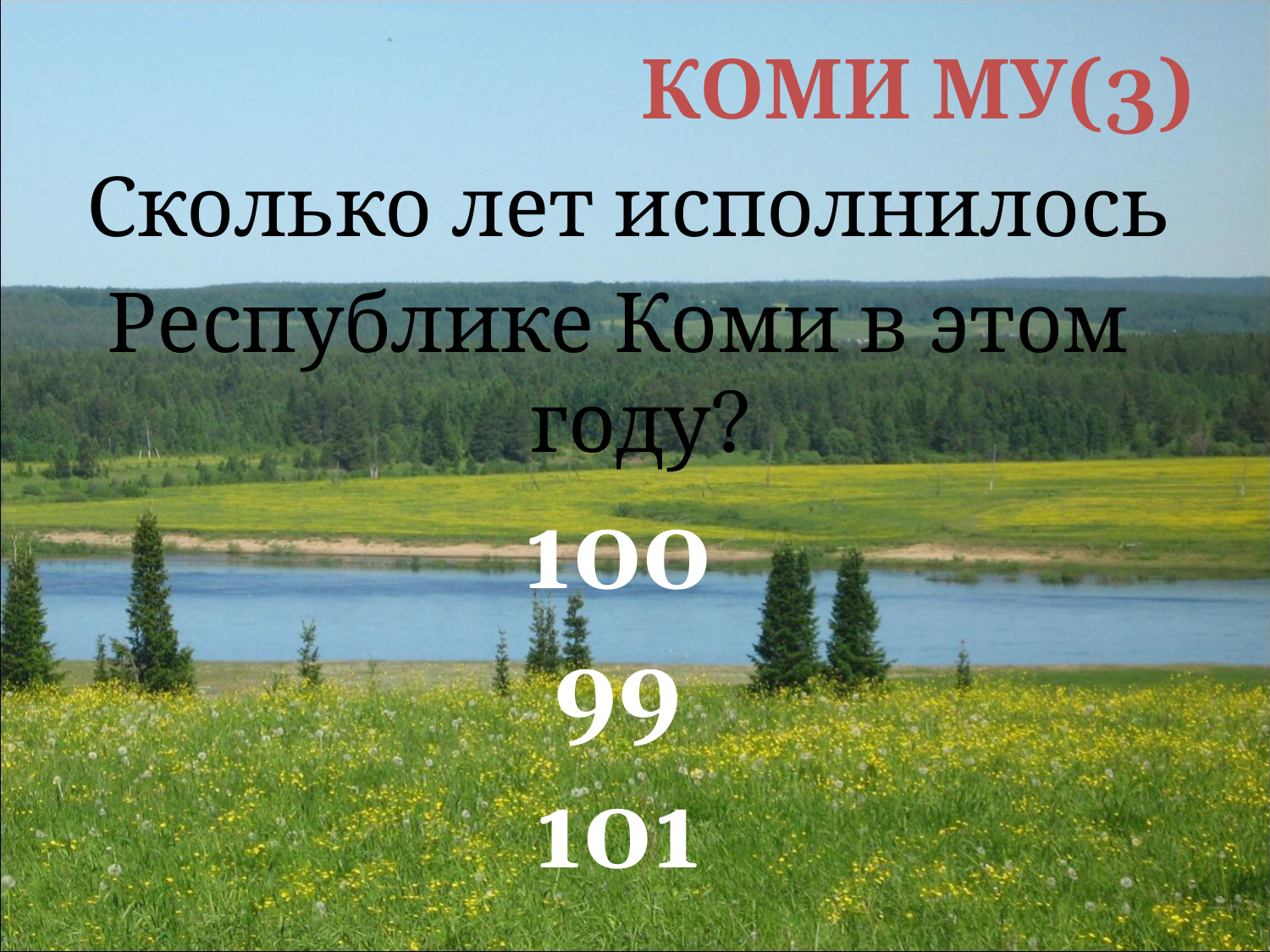

КОМИ МУ(3)
 Сколько лет исполнилось
Республике Коми в этом году?
100
99
101